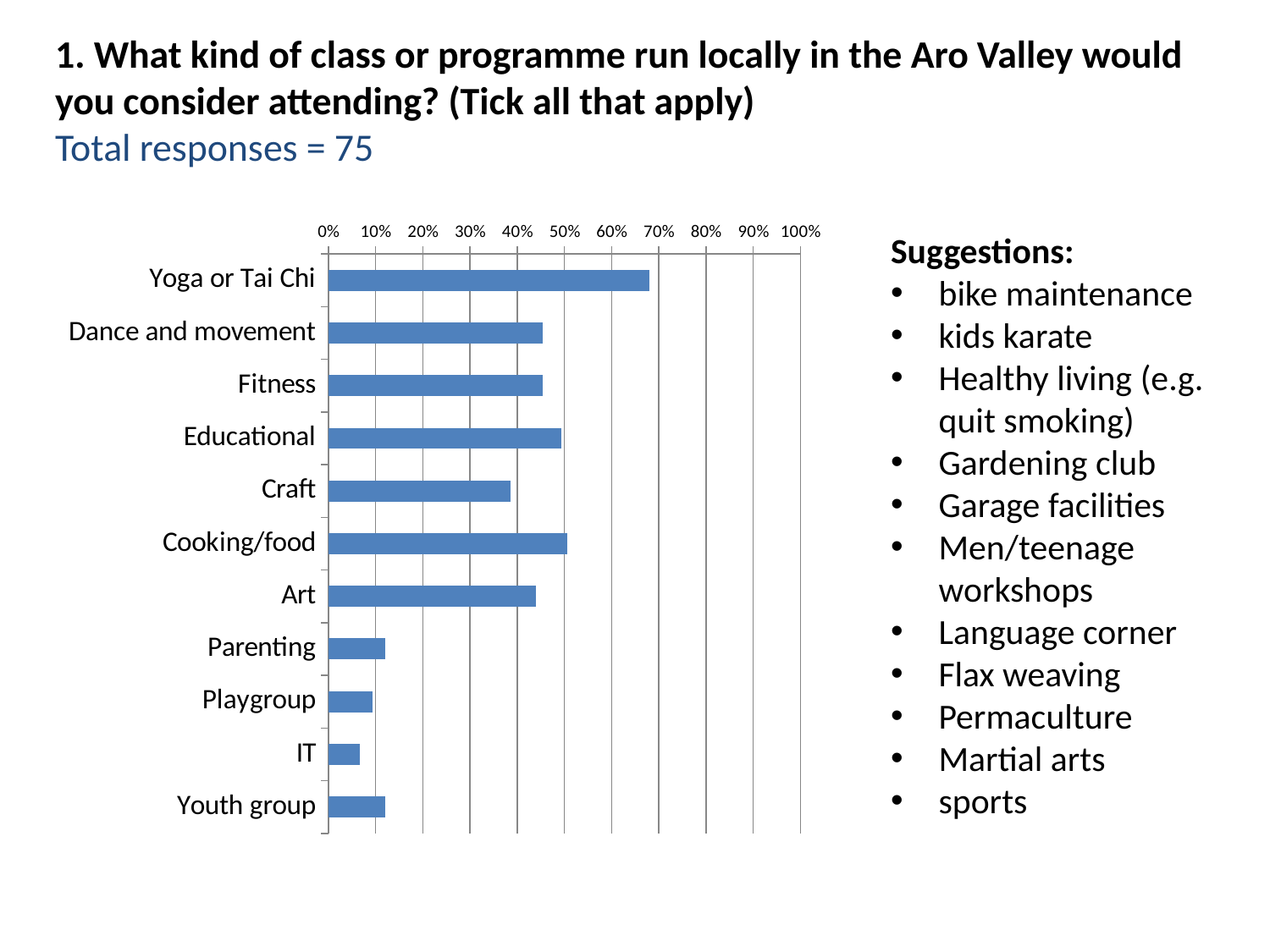

# 1. What kind of class or programme run locally in the Aro Valley would you consider attending? (Tick all that apply) Total responses = 75

### Chart

| Category | 1. What kind of class or programme run locally in the Aro Valley would you consider attending? (Tick all that apply) |
|---|---|
| Yoga or Tai Chi | 0.68 |
| Dance and movement | 0.4533333333333333 |
| Fitness | 0.4533333333333333 |
| Educational | 0.49333333333333335 |
| Craft | 0.38666666666666666 |
| Cooking/food | 0.5066666666666667 |
| Art | 0.44 |
| Parenting | 0.12 |
| Playgroup | 0.09333333333333334 |
| IT | 0.06666666666666667 |
| Youth group | 0.12 |
Suggestions:
bike maintenance
kids karate
Healthy living (e.g. quit smoking)
Gardening club
Garage facilities
Men/teenage workshops
Language corner
Flax weaving
Permaculture
Martial arts
sports